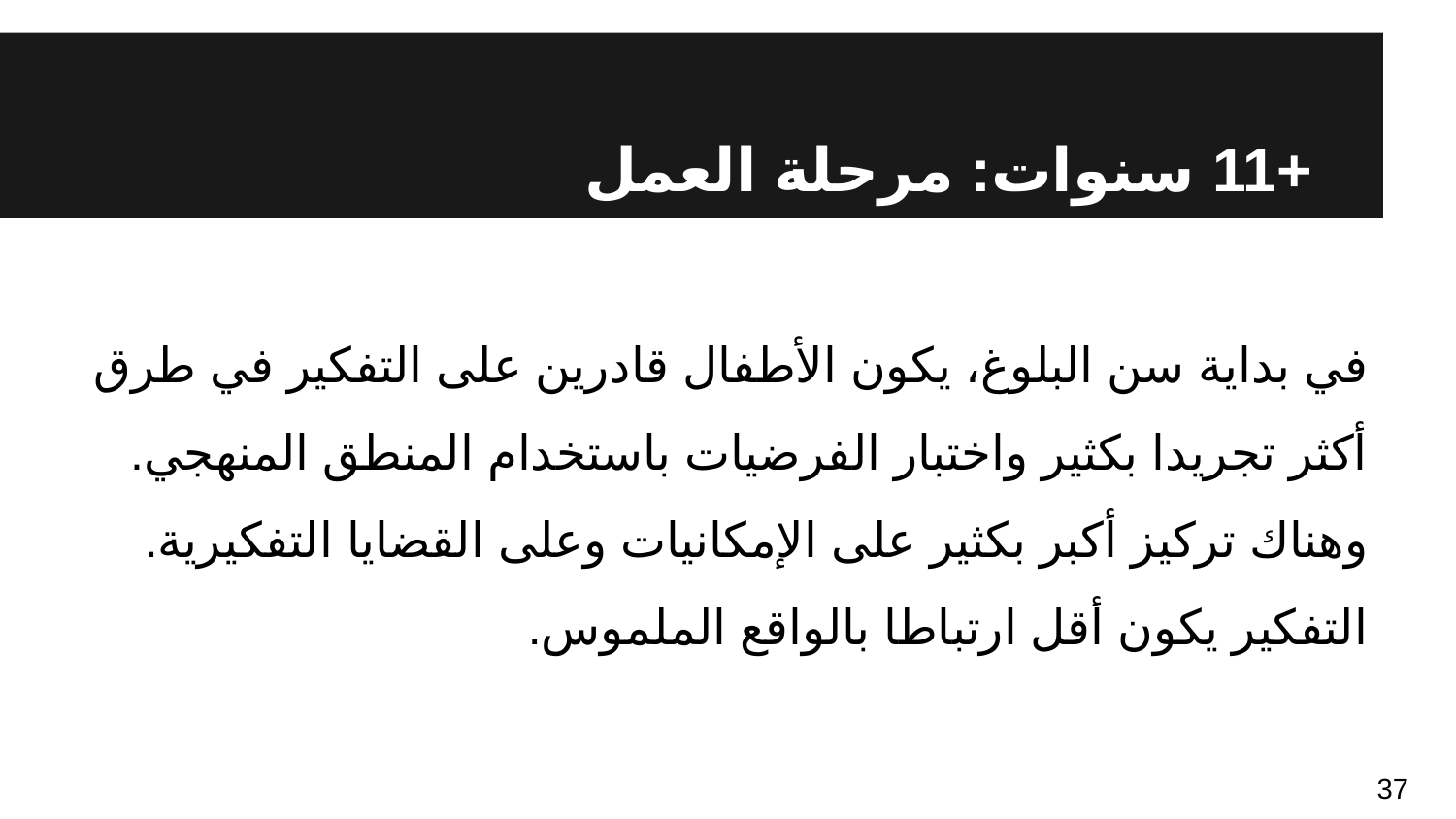

# +11 سنوات: مرحلة العمل

في بداية سن البلوغ، يكون الأطفال قادرين على التفكير في طرق أكثر تجريدا بكثير واختبار الفرضيات باستخدام المنطق المنهجي.
وهناك تركيز أكبر بكثير على الإمكانيات وعلى القضايا التفكيرية. التفكير يكون أقل ارتباطا بالواقع الملموس.

37